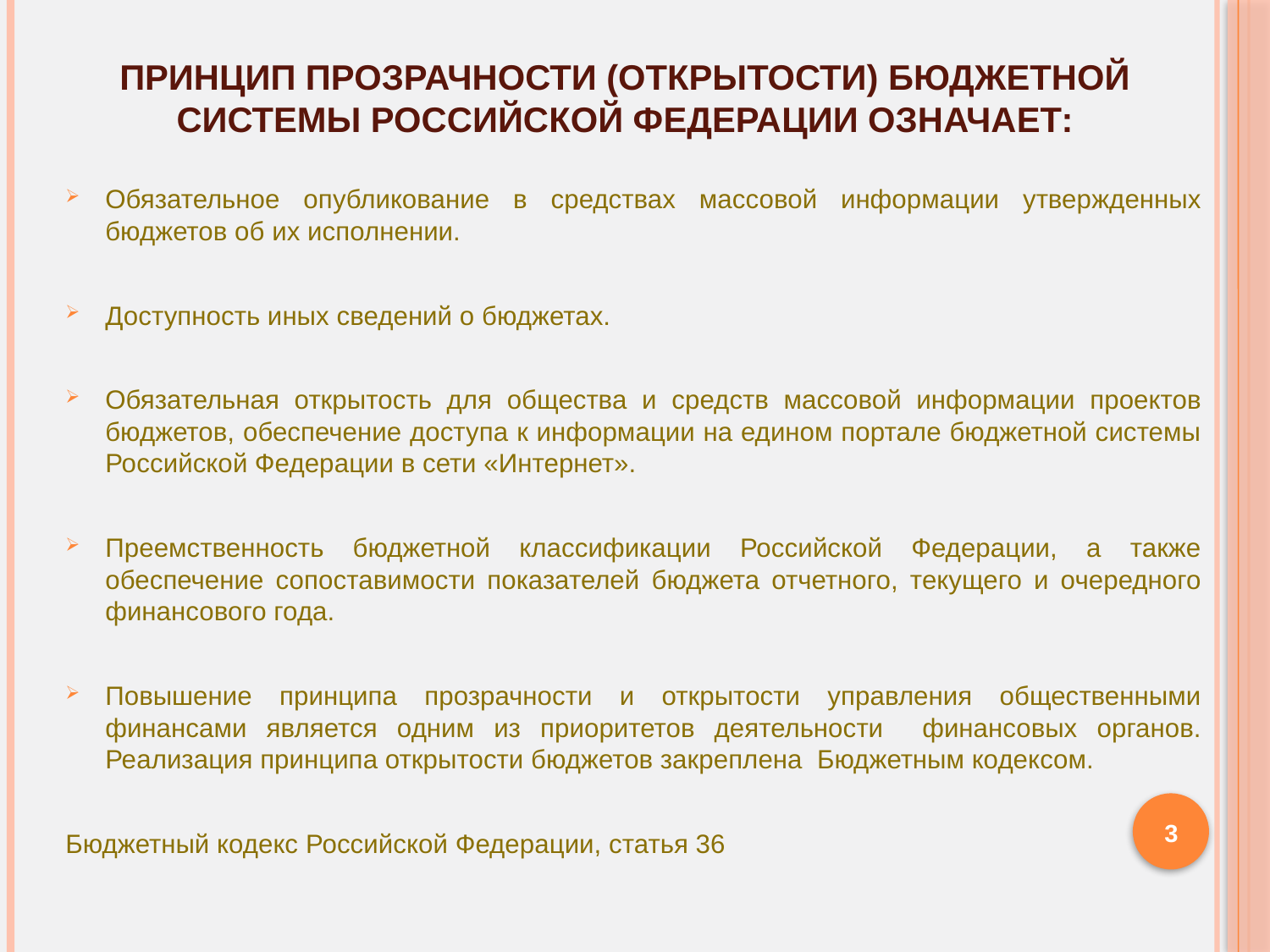

# Принцип прозрачности (открытости) бюджетной системы Российской Федерации означает:
Обязательное опубликование в средствах массовой информации утвержденных бюджетов об их исполнении.

Доступность иных сведений о бюджетах.

Обязательная открытость для общества и средств массовой информации проектов бюджетов, обеспечение доступа к информации на едином портале бюджетной системы Российской Федерации в сети «Интернет».

Преемственность бюджетной классификации Российской Федерации, а также обеспечение сопоставимости показателей бюджета отчетного, текущего и очередного финансового года.

Повышение принципа прозрачности и открытости управления общественными финансами является одним из приоритетов деятельности  финансовых органов. Реализация принципа открытости бюджетов закреплена  Бюджетным кодексом.

Бюджетный кодекс Российской Федерации, статья 36
3